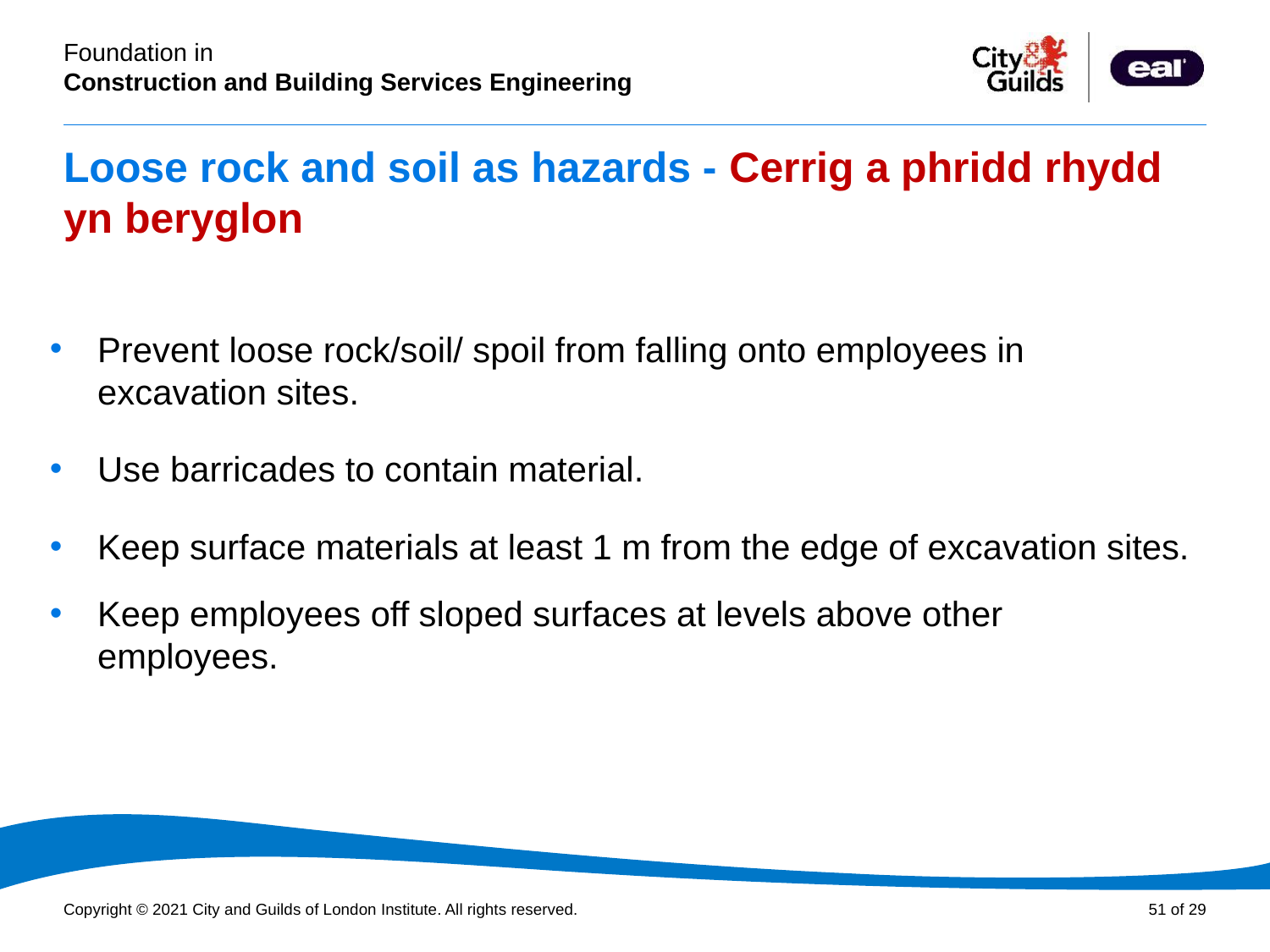

# Loose rock and soil as hazards - Cerrig a phridd rhydd yn beryglon
Prevent loose rock/soil/ spoil from falling onto employees in excavation sites.
Use barricades to contain material.
Keep surface materials at least 1 m from the edge of excavation sites.
Keep employees off sloped surfaces at levels above other employees.